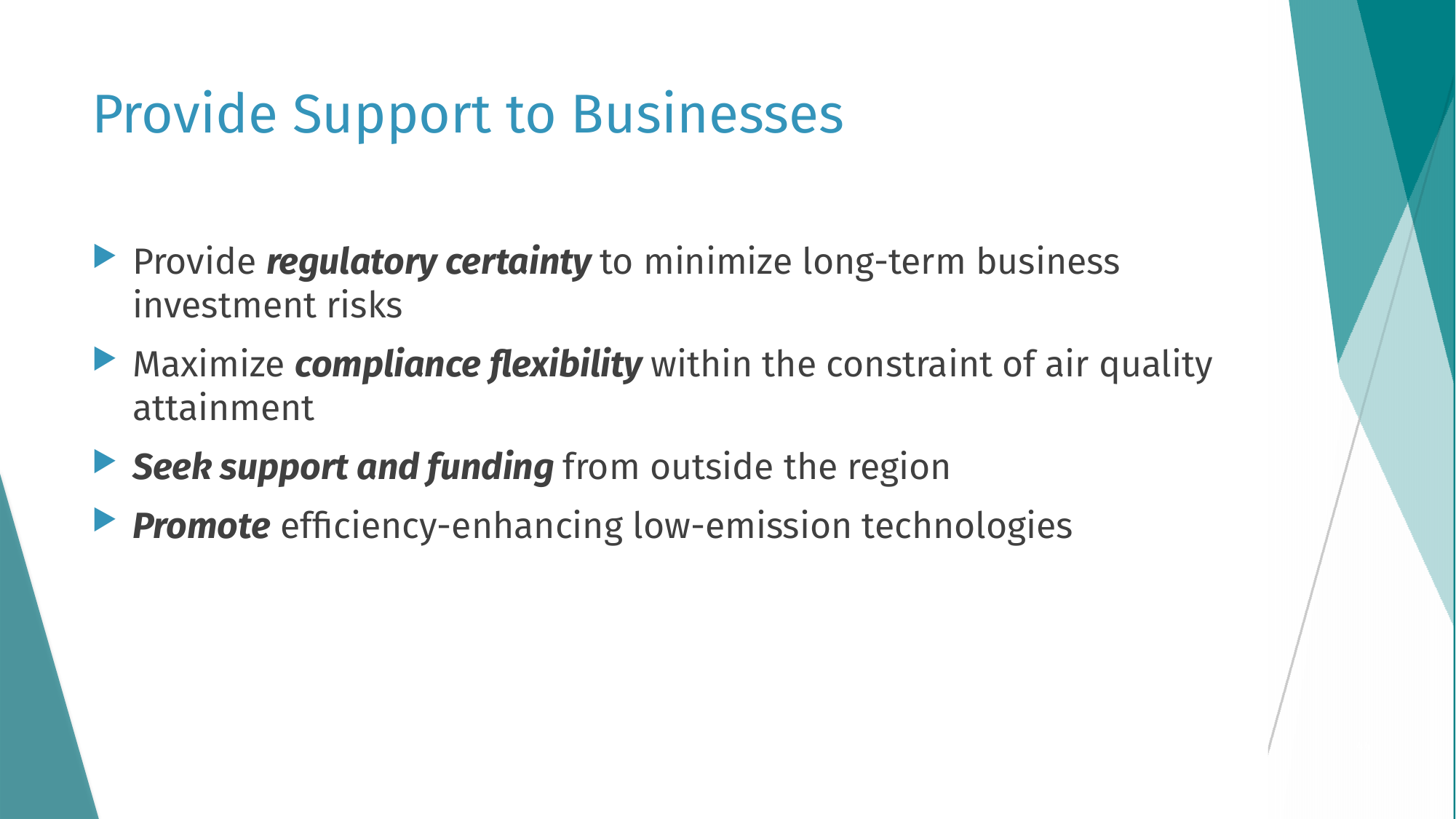

# Provide Support to Businesses
Provide regulatory certainty to minimize long-term business investment risks
Maximize compliance flexibility within the constraint of air quality attainment
Seek support and funding from outside the region
Promote efficiency-enhancing low-emission technologies

44